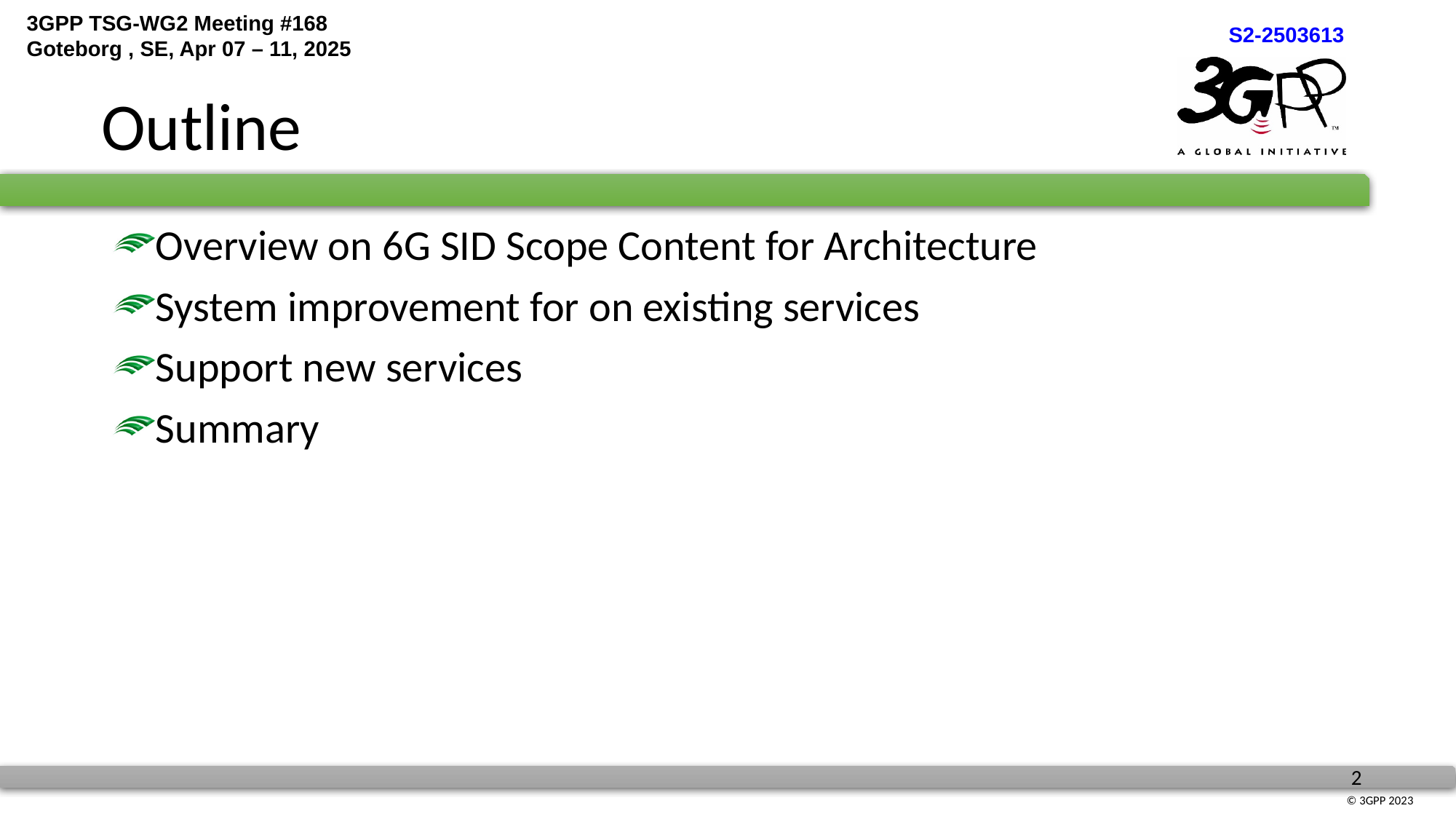

# Outline
Overview on 6G SID Scope Content for Architecture
System improvement for on existing services
Support new services
Summary